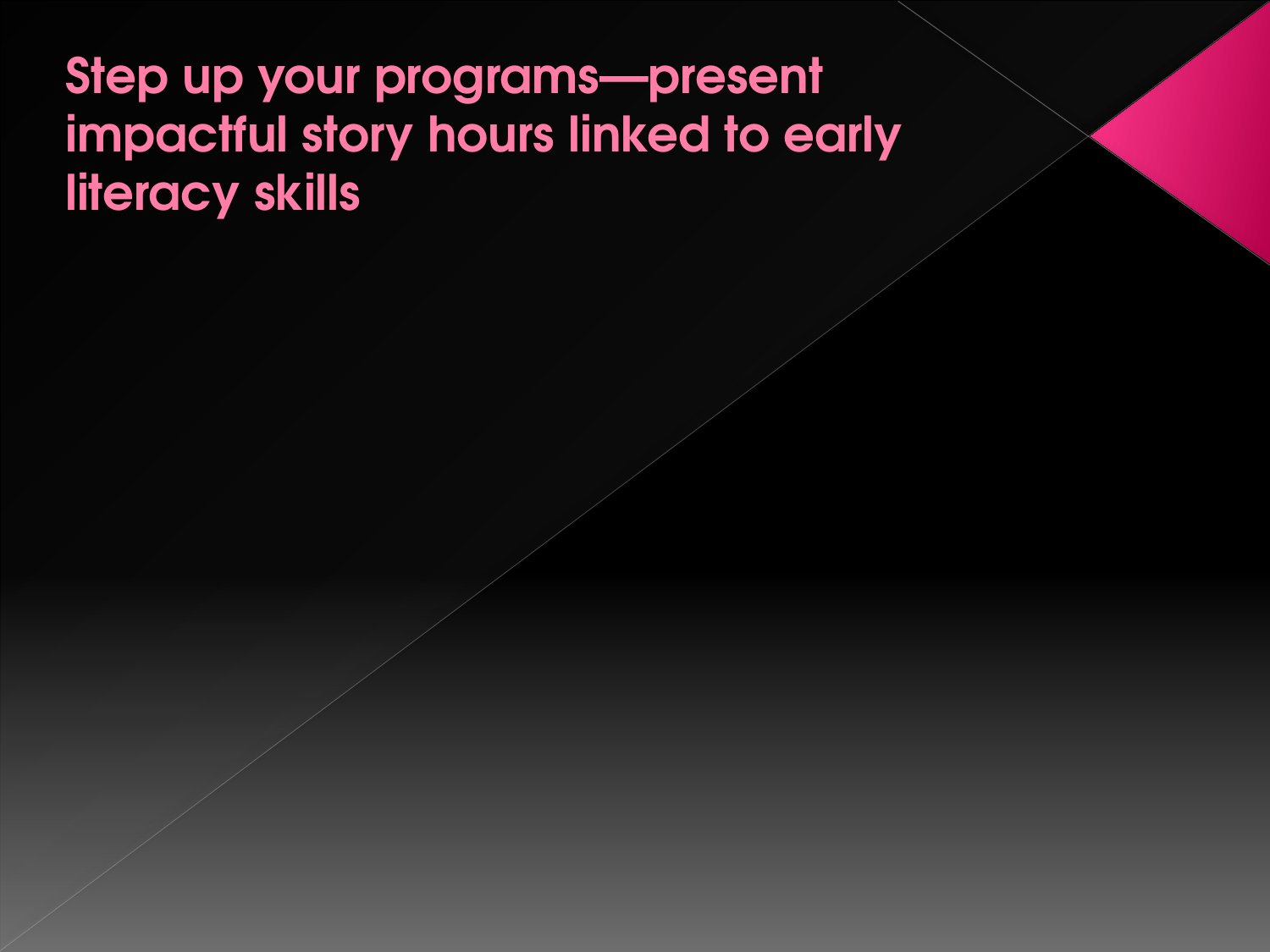

# Step up your programs—present impactful story hours linked to early literacy skills